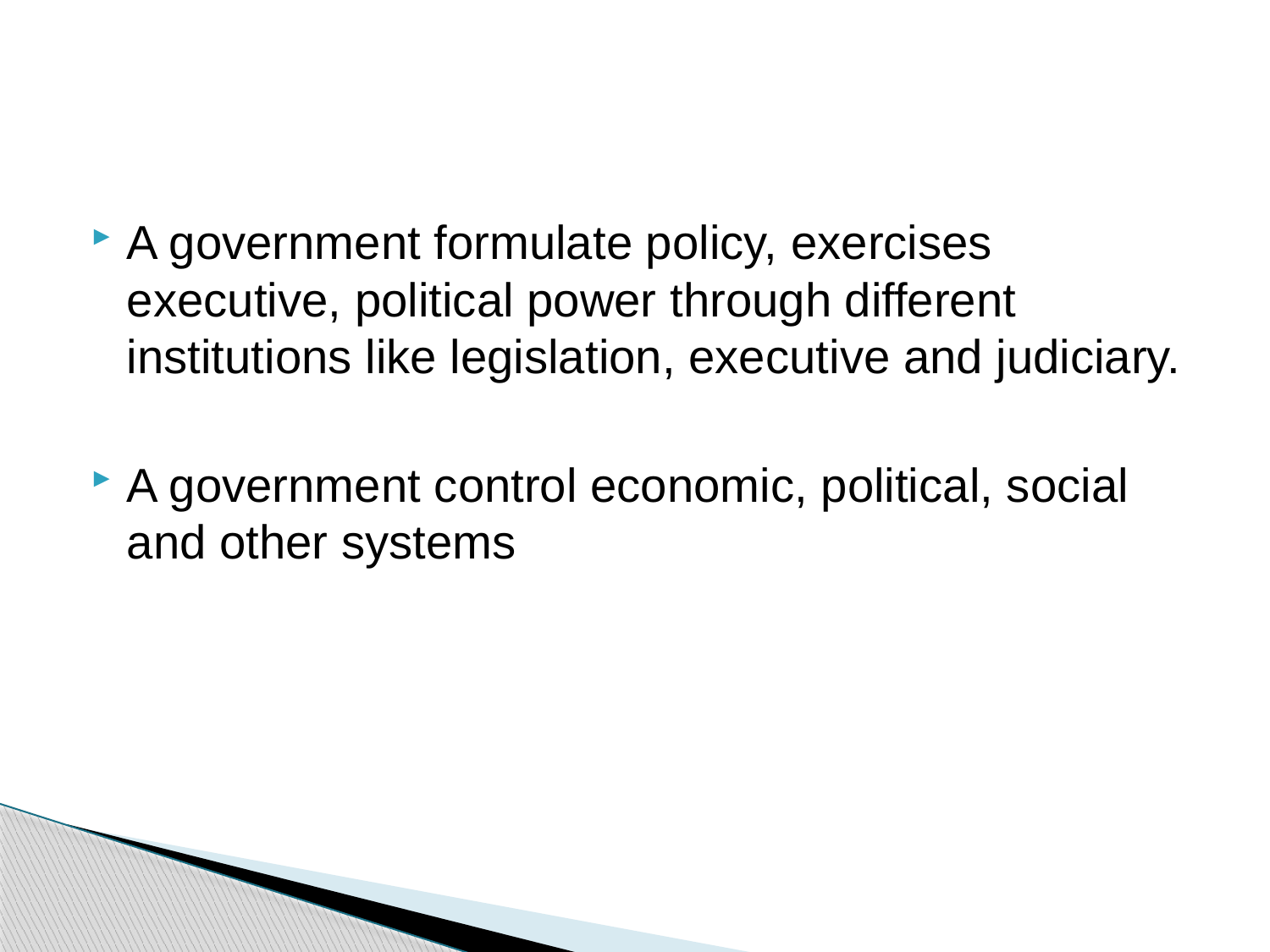

#
A government formulate policy, exercises executive, political power through different institutions like legislation, executive and judiciary.

A government control economic, political, social  and other systems